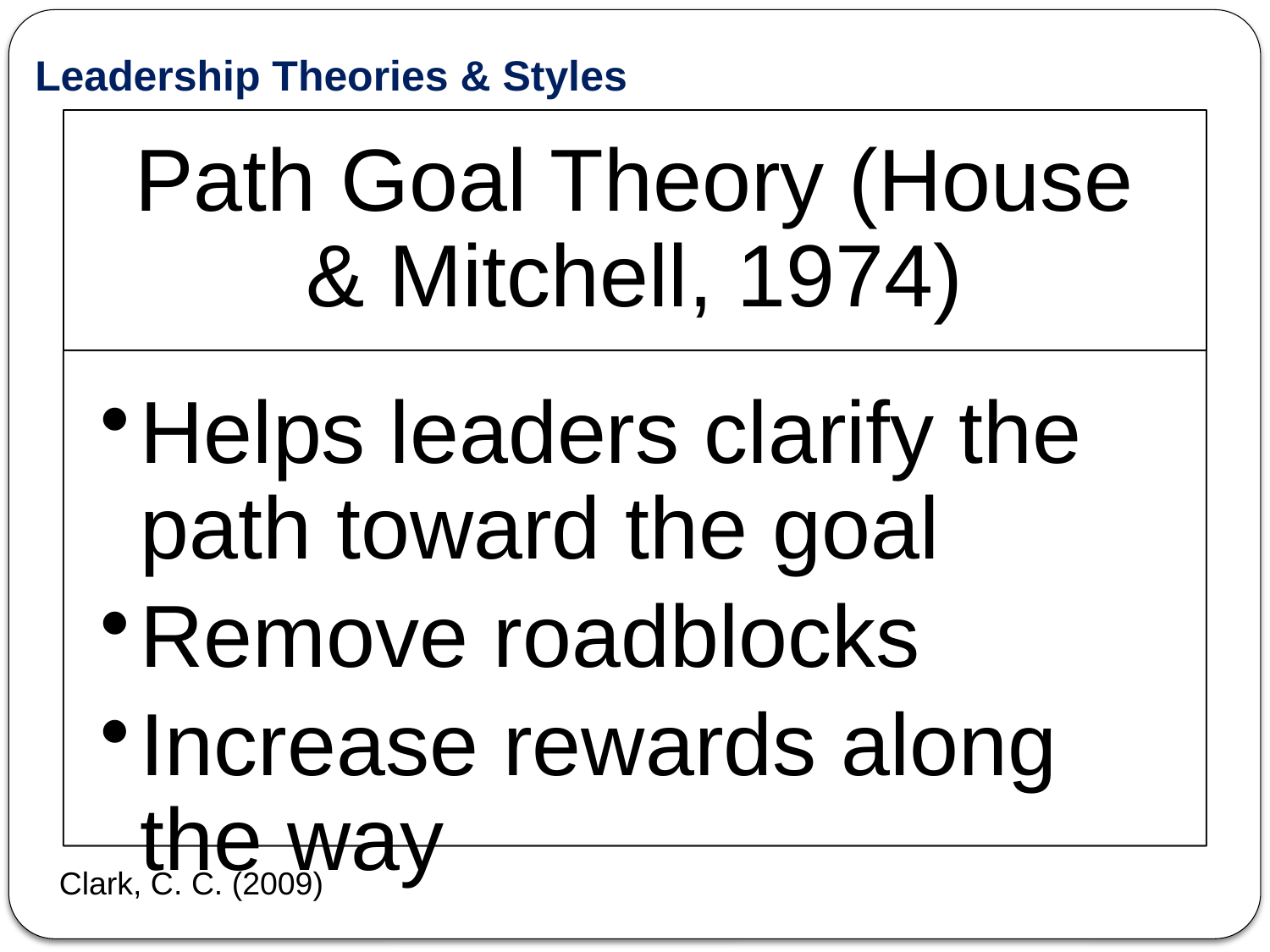

Leadership Theories & Styles
Path Goal Theory (House & Mitchell, 1974)
Helps leaders clarify the path toward the goal
Remove roadblocks
Increase rewards along the way
Clark, C. C. (2009)